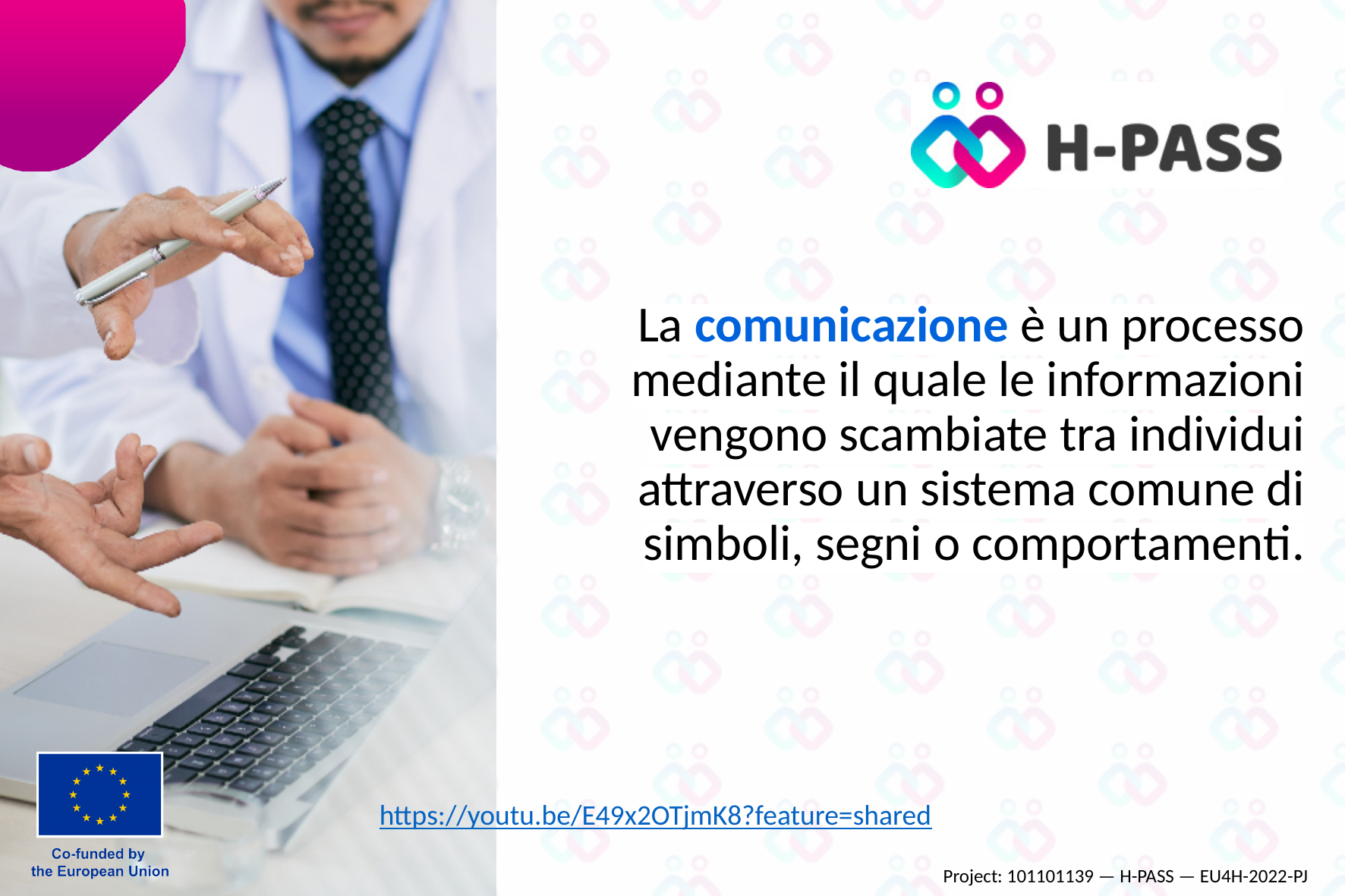

# La comunicazione è un processo mediante il quale le informazioni vengono scambiate tra individui attraverso un sistema comune di simboli, segni o comportamenti.
https://youtu.be/E49x2OTjmK8?feature=shared
Project: 101101139 — H-PASS — EU4H-2022-PJ